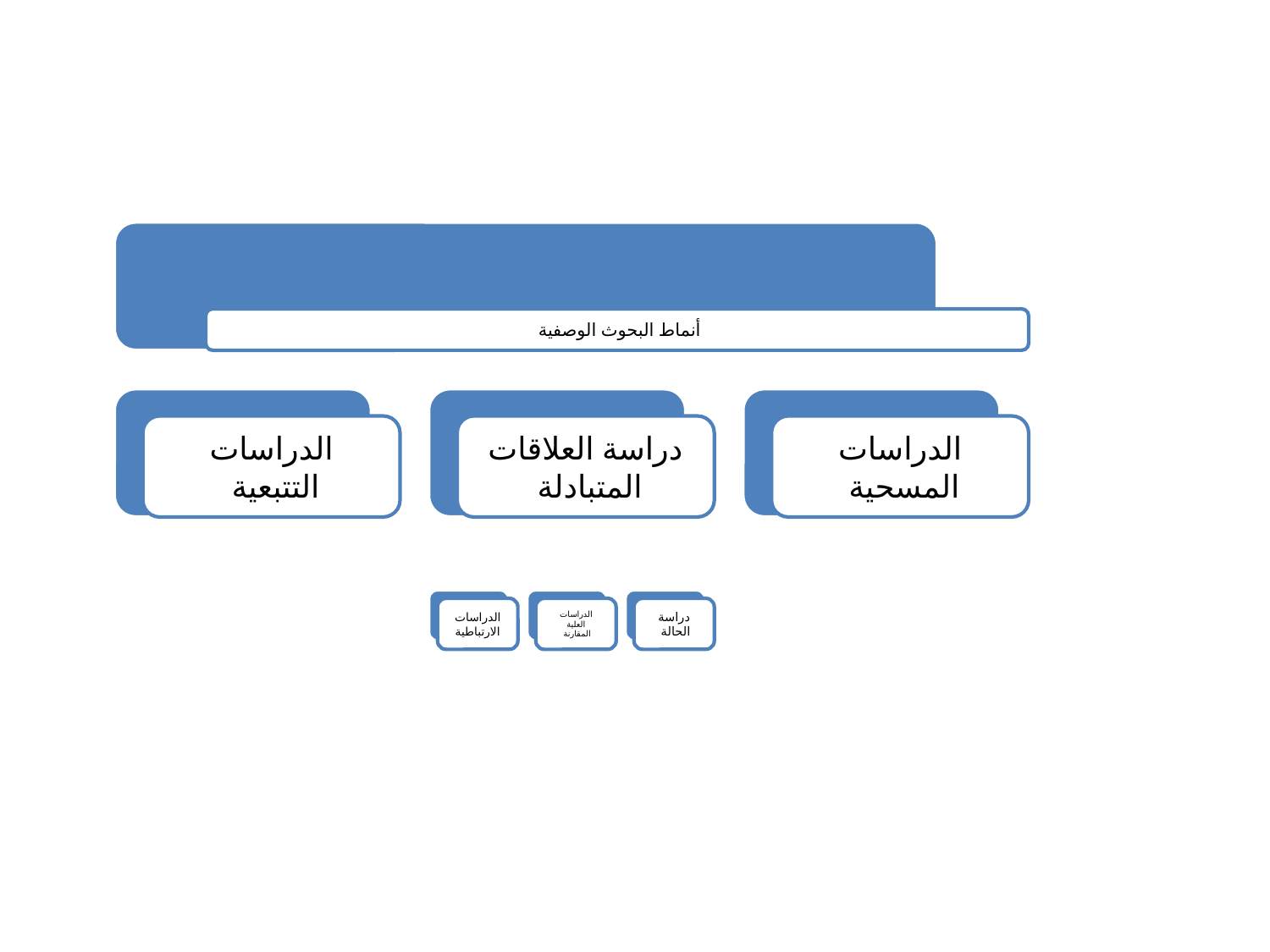

أنماط البحوث الوصفية
الدراسات التتبعية
الدراسات المسحية
الدراسات العلية المقارنة
دراسة الحالة